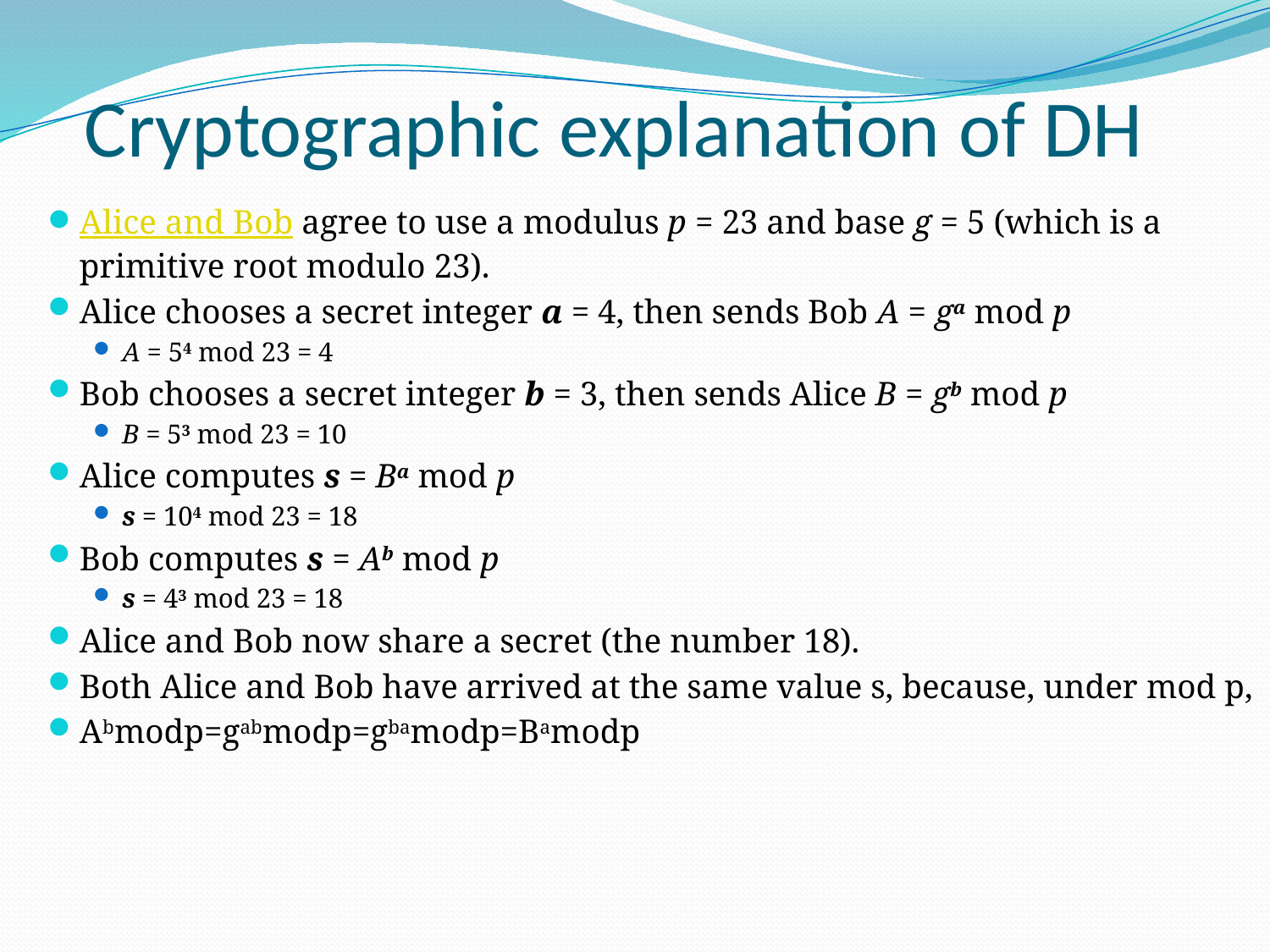

# Cryptographic explanation of DH
Alice and Bob agree to use a modulus p = 23 and base g = 5 (which is a primitive root modulo 23).
Alice chooses a secret integer a = 4, then sends Bob A = ga mod p
A = 54 mod 23 = 4
Bob chooses a secret integer b = 3, then sends Alice B = gb mod p
B = 53 mod 23 = 10
Alice computes s = Ba mod p
s = 104 mod 23 = 18
Bob computes s = Ab mod p
s = 43 mod 23 = 18
Alice and Bob now share a secret (the number 18).
Both Alice and Bob have arrived at the same value s, because, under mod p,
Abmodp=gabmodp=gbamodp=Bamodp